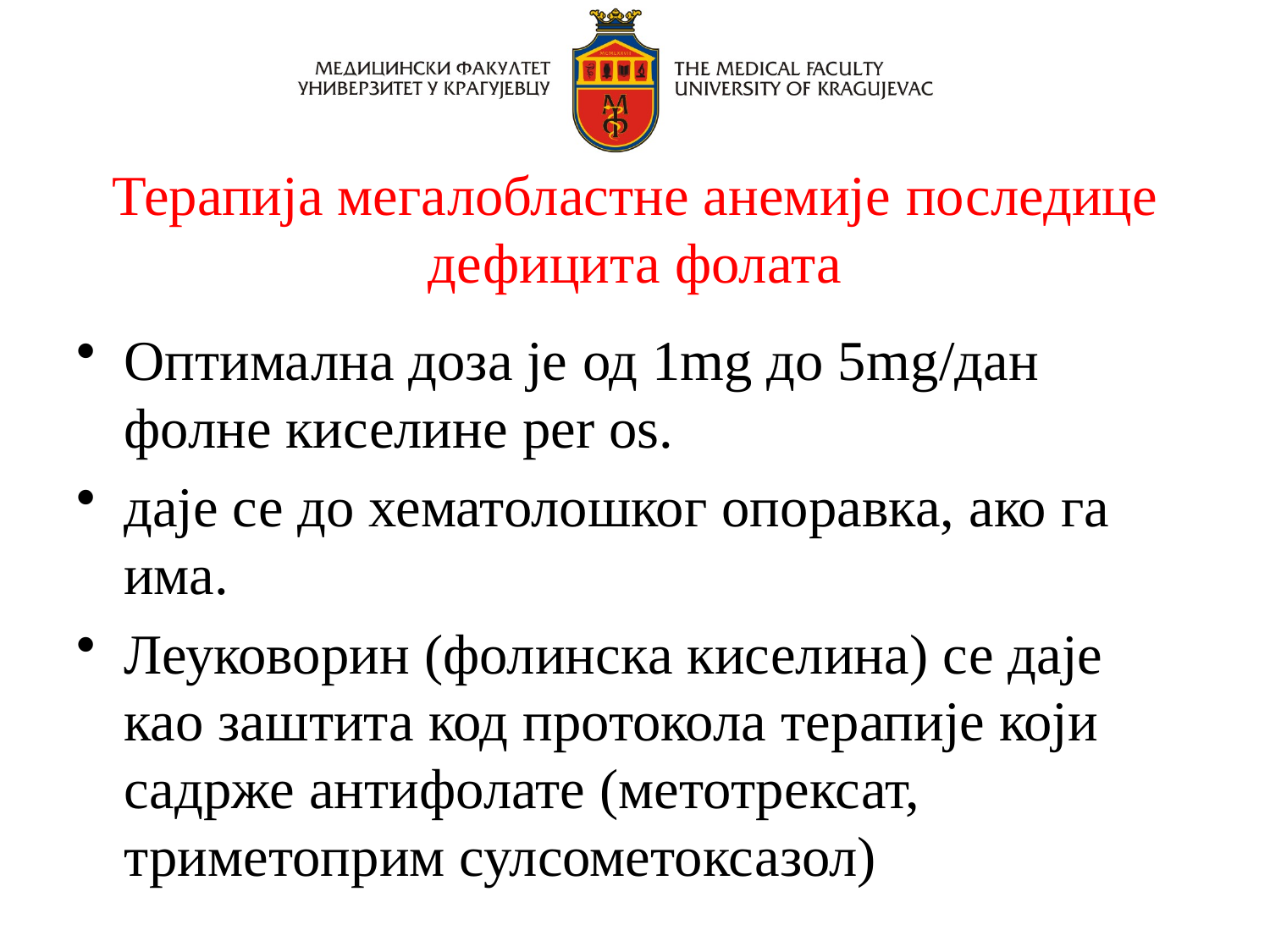

Терапија мегалобластне анемије последице дефицита фолата
Оптимална доза је од 1mg до 5mg/дан фолне киселине per os.
даје се до хематолошког опоравка, ако га има.
Леуковорин (фолинска киселина) се даје као заштита код протокола терапије који садрже антифолате (метотрексат, триметоприм сулсометоксазол)